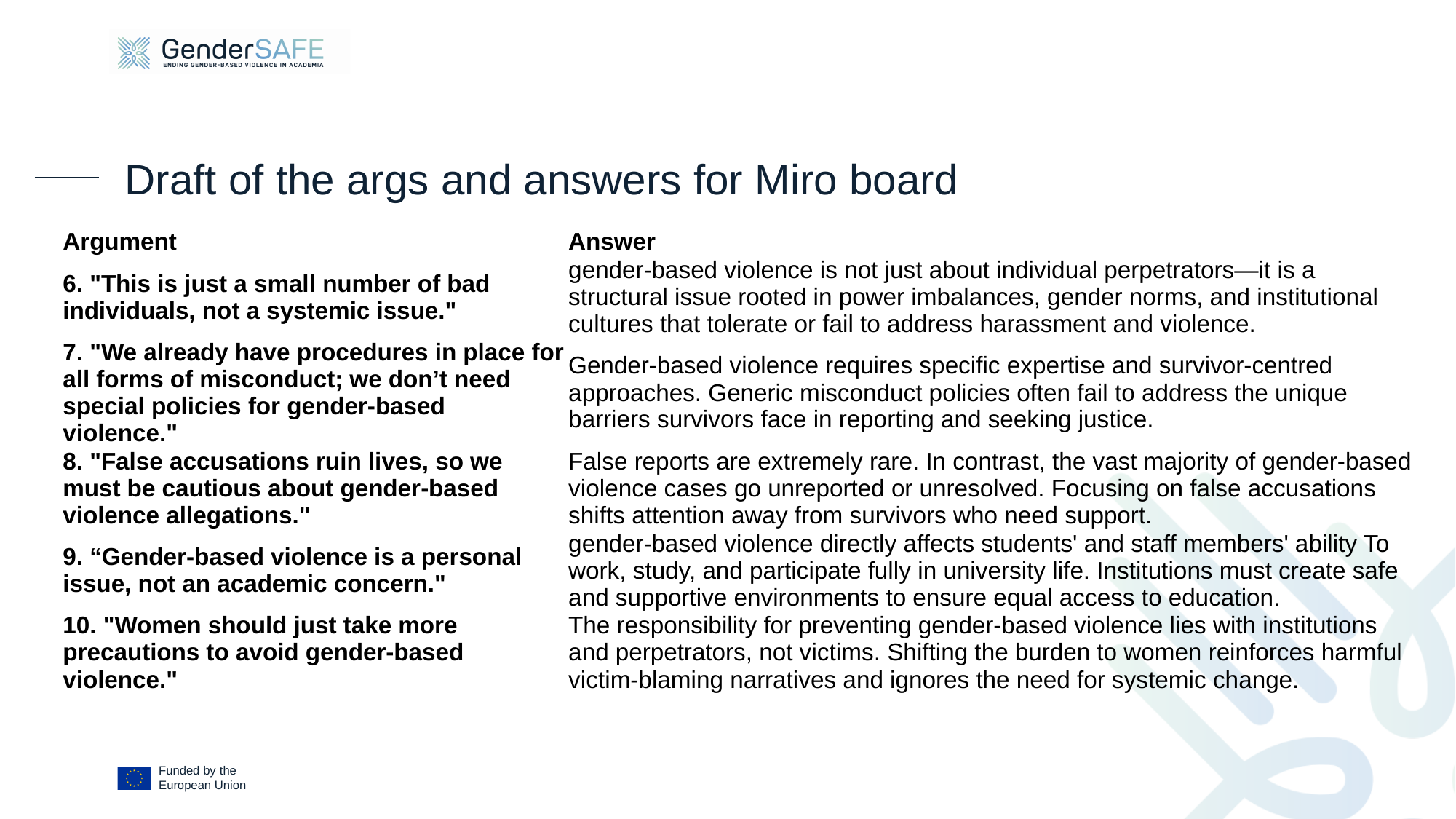

# Draft of the args and answers for Miro board
| Argument | Answer |
| --- | --- |
| 6. "This is just a small number of bad individuals, not a systemic issue." | gender-based violence is not just about individual perpetrators—it is a structural issue rooted in power imbalances, gender norms, and institutional cultures that tolerate or fail to address harassment and violence. |
| 7. "We already have procedures in place for all forms of misconduct; we don’t need special policies for gender-based violence." | Gender-based violence requires specific expertise and survivor-centred approaches. Generic misconduct policies often fail to address the unique barriers survivors face in reporting and seeking justice. |
| 8. "False accusations ruin lives, so we must be cautious about gender-based violence allegations." | False reports are extremely rare. In contrast, the vast majority of gender-based violence cases go unreported or unresolved. Focusing on false accusations shifts attention away from survivors who need support. |
| 9. “Gender-based violence is a personal issue, not an academic concern." | gender-based violence directly affects students' and staff members' ability To work, study, and participate fully in university life. Institutions must create safe and supportive environments to ensure equal access to education. |
| 10. "Women should just take more precautions to avoid gender-based violence." | The responsibility for preventing gender-based violence lies with institutions and perpetrators, not victims. Shifting the burden to women reinforces harmful victim-blaming narratives and ignores the need for systemic change. |